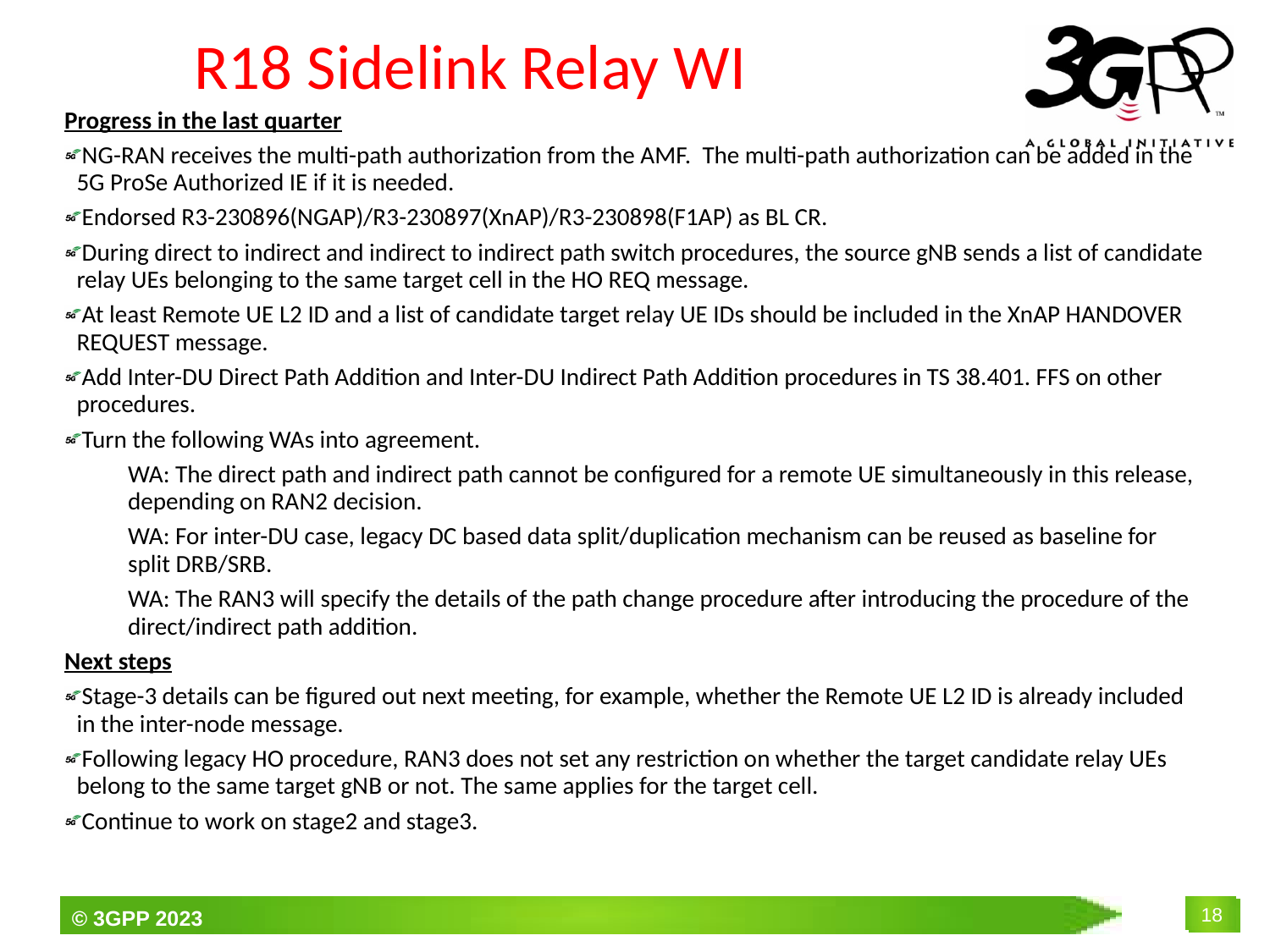

# R18 Sidelink Relay WI
Progress in the last quarter
NG-RAN receives the multi-path authorization from the AMF.  The multi-path authorization can be added in the 5G ProSe Authorized IE if it is needed.
Endorsed R3-230896(NGAP)/R3-230897(XnAP)/R3-230898(F1AP) as BL CR.
During direct to indirect and indirect to indirect path switch procedures, the source gNB sends a list of candidate relay UEs belonging to the same target cell in the HO REQ message.
At least Remote UE L2 ID and a list of candidate target relay UE IDs should be included in the XnAP HANDOVER REQUEST message.
Add Inter-DU Direct Path Addition and Inter-DU Indirect Path Addition procedures in TS 38.401. FFS on other procedures.
Turn the following WAs into agreement.
WA: The direct path and indirect path cannot be configured for a remote UE simultaneously in this release, depending on RAN2 decision.
WA: For inter-DU case, legacy DC based data split/duplication mechanism can be reused as baseline for split DRB/SRB.
WA: The RAN3 will specify the details of the path change procedure after introducing the procedure of the direct/indirect path addition.
Next steps
Stage-3 details can be figured out next meeting, for example, whether the Remote UE L2 ID is already included in the inter-node message.
Following legacy HO procedure, RAN3 does not set any restriction on whether the target candidate relay UEs belong to the same target gNB or not. The same applies for the target cell.
Continue to work on stage2 and stage3.
18